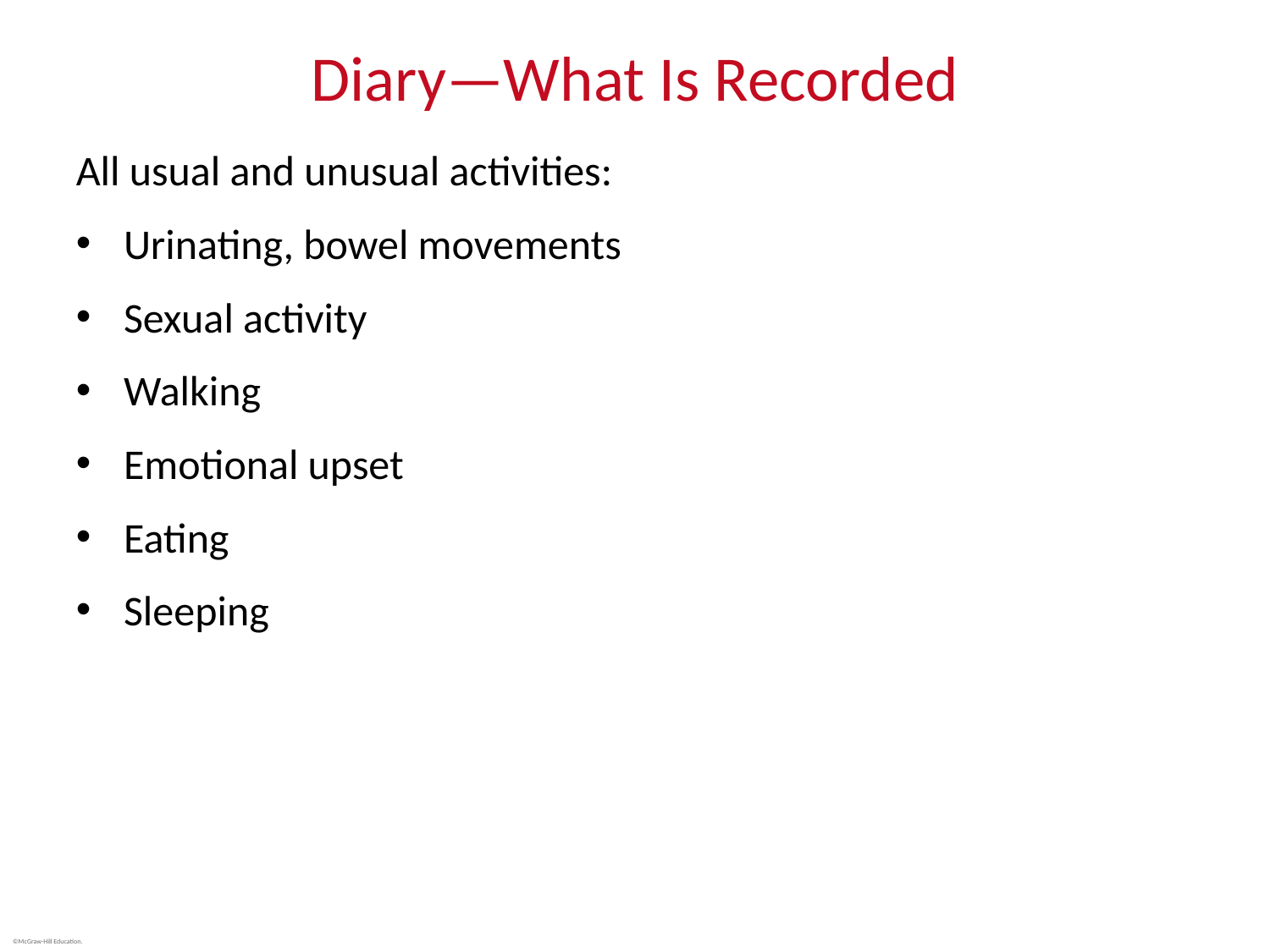

# Diary—What Is Recorded
All usual and unusual activities:
Urinating, bowel movements
Sexual activity
Walking
Emotional upset
Eating
Sleeping